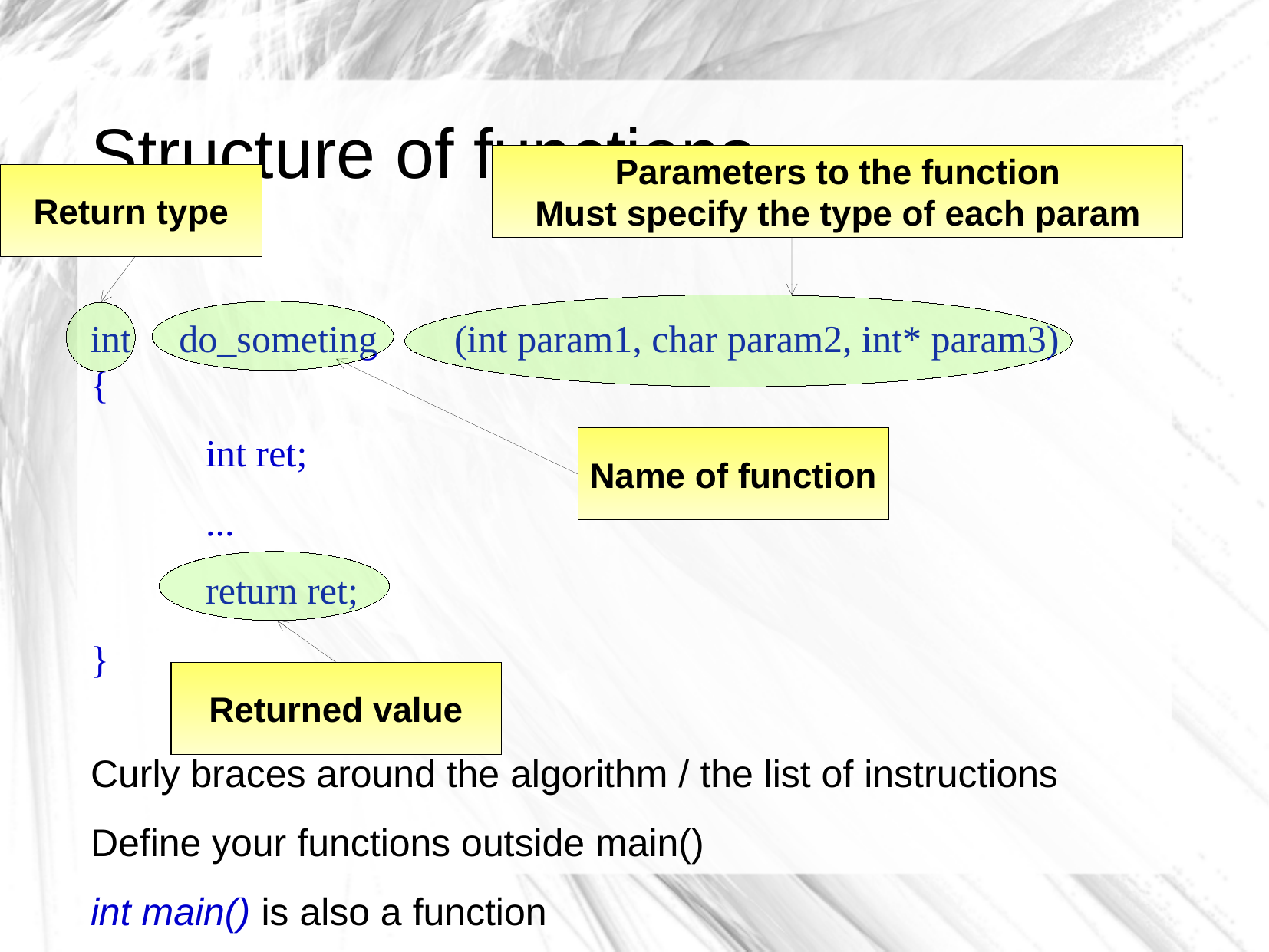

Structure of functions
Parameters to the function
Must specify the type of each param
Return type

int     do_someting        (int param1, char param2, int* param3)
{
	int ret;
	...
	return ret;
}
Curly braces around the algorithm / the list of instructions
Define your functions outside main()
int main() is also a function

Name of function

Returned value